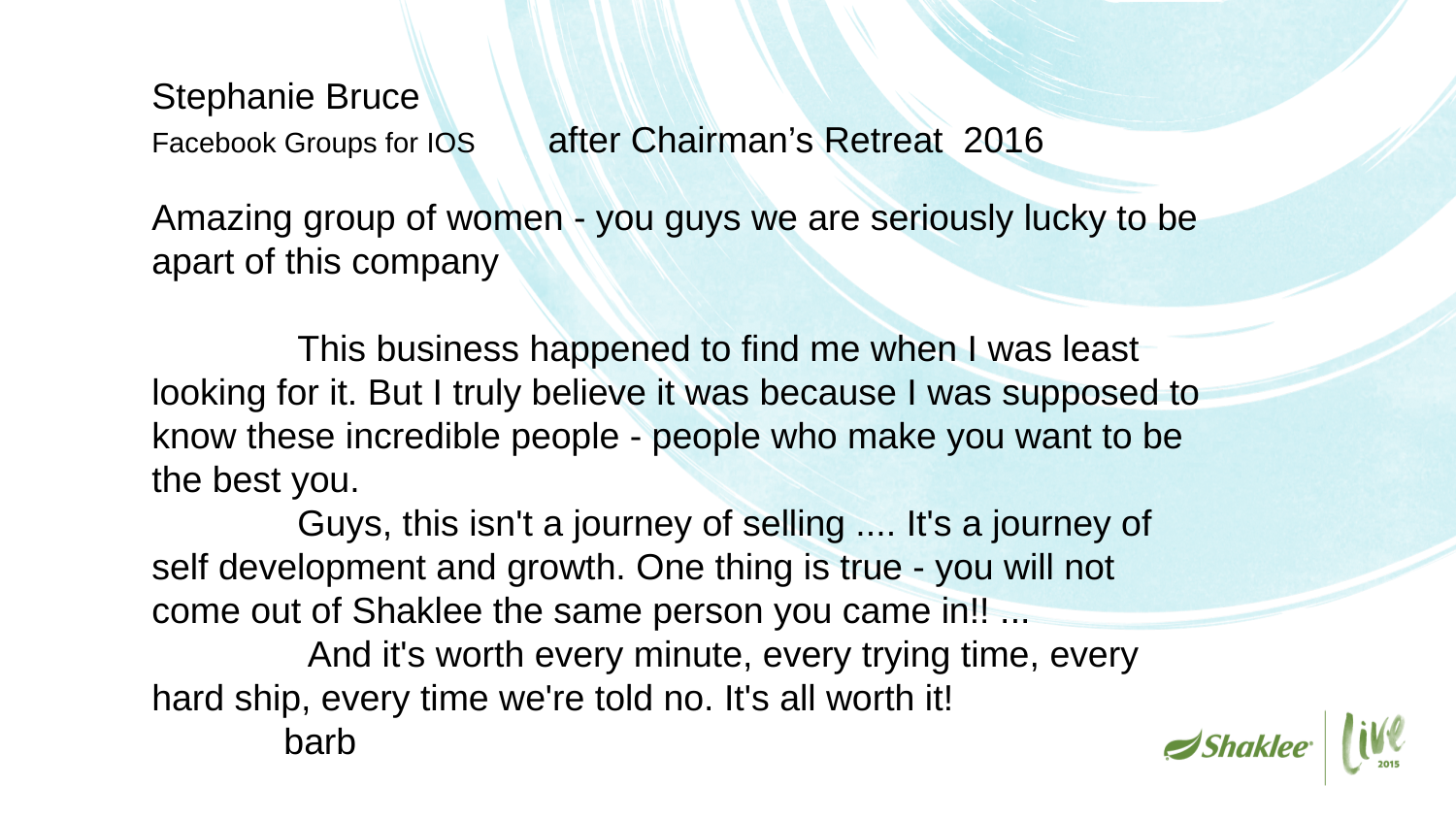

Stephanie Bruce
Facebook Groups for IOS         after Chairman’s Retreat  2016

Amazing group of women - you guys we are seriously lucky to be apart of this company

	This business happened to find me when I was least looking for it. But I truly believe it was because I was supposed to know these incredible people - people who make you want to be the best you.
	Guys, this isn't a journey of selling .... It's a journey of self development and growth. One thing is true - you will not come out of Shaklee the same person you came in!! ...
	 And it's worth every minute, every trying time, every hard ship, every time we're told no. It's all worth it!                                       barb